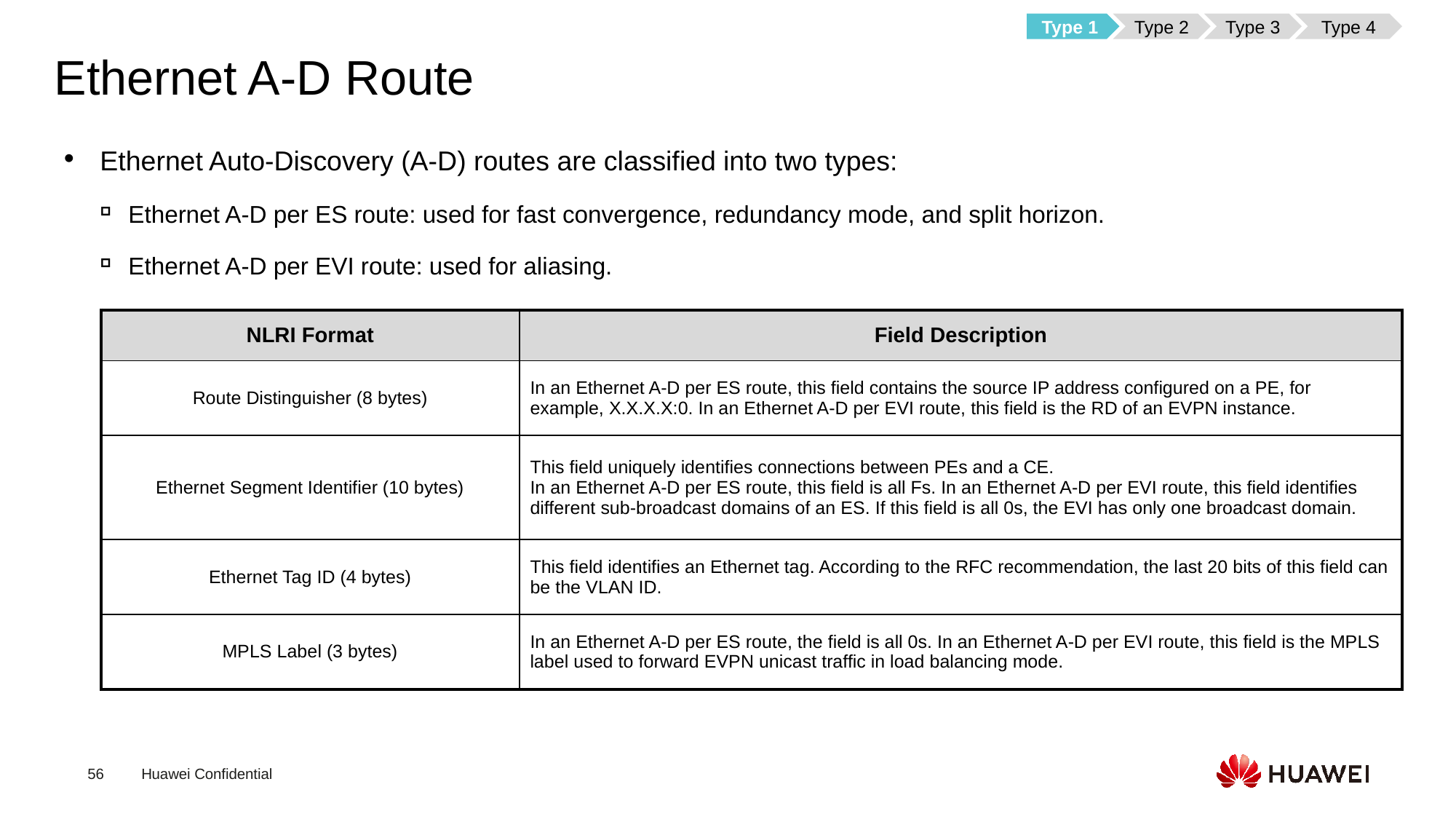

Type 1
Type 2
Type 3
Type 4
# Ethernet A-D Route
Ethernet Auto-Discovery (A-D) routes are classified into two types:
Ethernet A-D per ES route: used for fast convergence, redundancy mode, and split horizon.
Ethernet A-D per EVI route: used for aliasing.

| NLRI Format | Field Description |
| --- | --- |
| Route Distinguisher (8 bytes) | In an Ethernet A-D per ES route, this field contains the source IP address configured on a PE, for example, X.X.X.X:0. In an Ethernet A-D per EVI route, this field is the RD of an EVPN instance. |
| Ethernet Segment Identifier (10 bytes) | This field uniquely identifies connections between PEs and a CE. In an Ethernet A-D per ES route, this field is all Fs. In an Ethernet A-D per EVI route, this field identifies different sub-broadcast domains of an ES. If this field is all 0s, the EVI has only one broadcast domain. |
| Ethernet Tag ID (4 bytes) | This field identifies an Ethernet tag. According to the RFC recommendation, the last 20 bits of this field can be the VLAN ID. |
| MPLS Label (3 bytes) | In an Ethernet A-D per ES route, the field is all 0s. In an Ethernet A-D per EVI route, this field is the MPLS label used to forward EVPN unicast traffic in load balancing mode. |